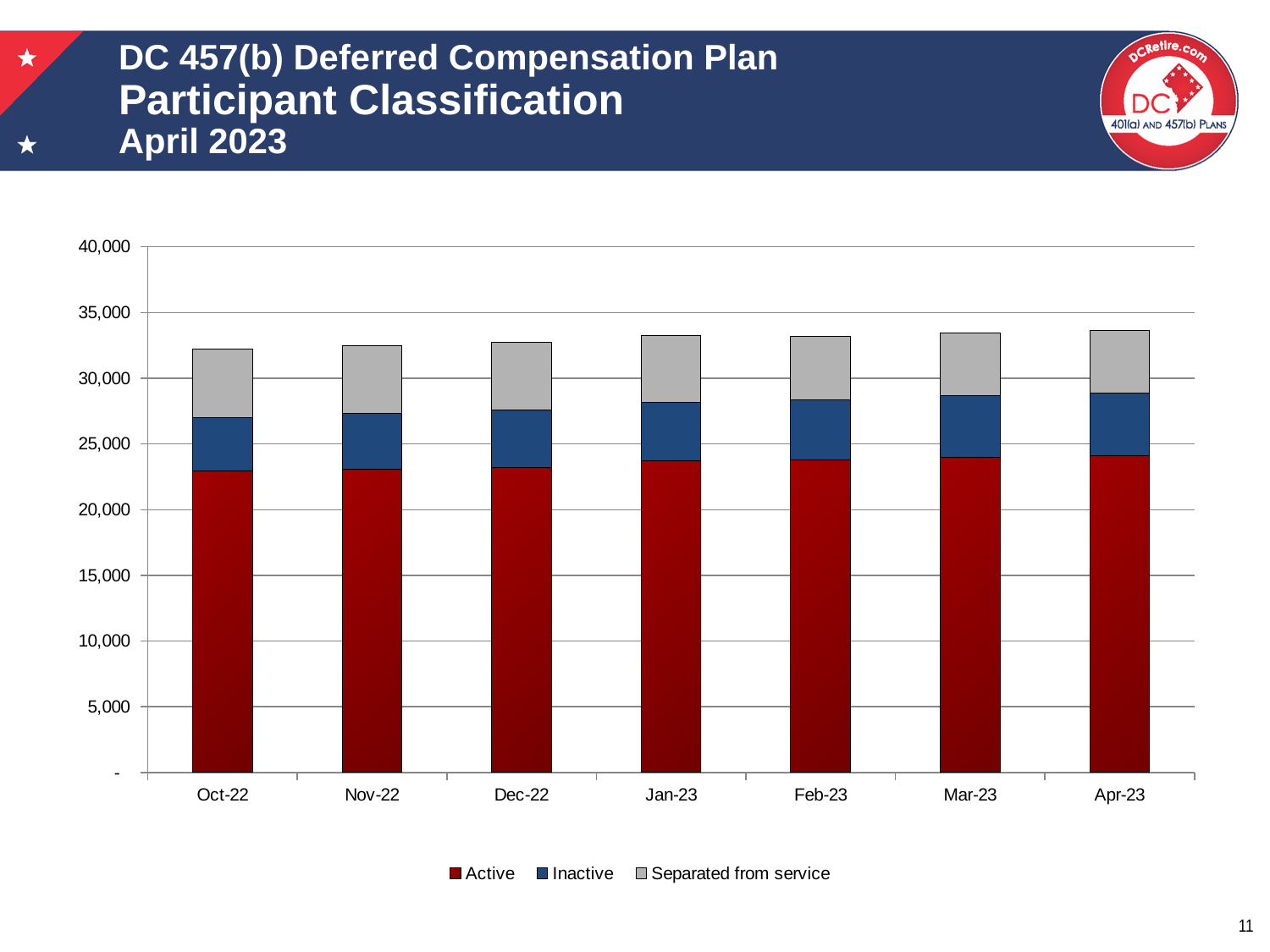

# DC 457(b) Deferred Compensation Plan Participant Classification April 2023

### Chart

| Category | Active | Inactive | Separated from service |
|---|---|---|---|
| Oct-22 | 22922.0 | 4110.0 | 5178.0 |
| Nov-22 | 23098.0 | 4215.0 | 5154.0 |
| Dec-22 | 23224.0 | 4358.0 | 5128.0 |
| Jan-23 | 23746.0 | 4398.0 | 5135.0 |
| Feb-23 | 23763.0 | 4592.0 | 4833.0 |
| Mar-23 | 23966.0 | 4699.0 | 4794.0 |
| Apr-23 | 24117.0 | 4743.0 | 4776.0 |